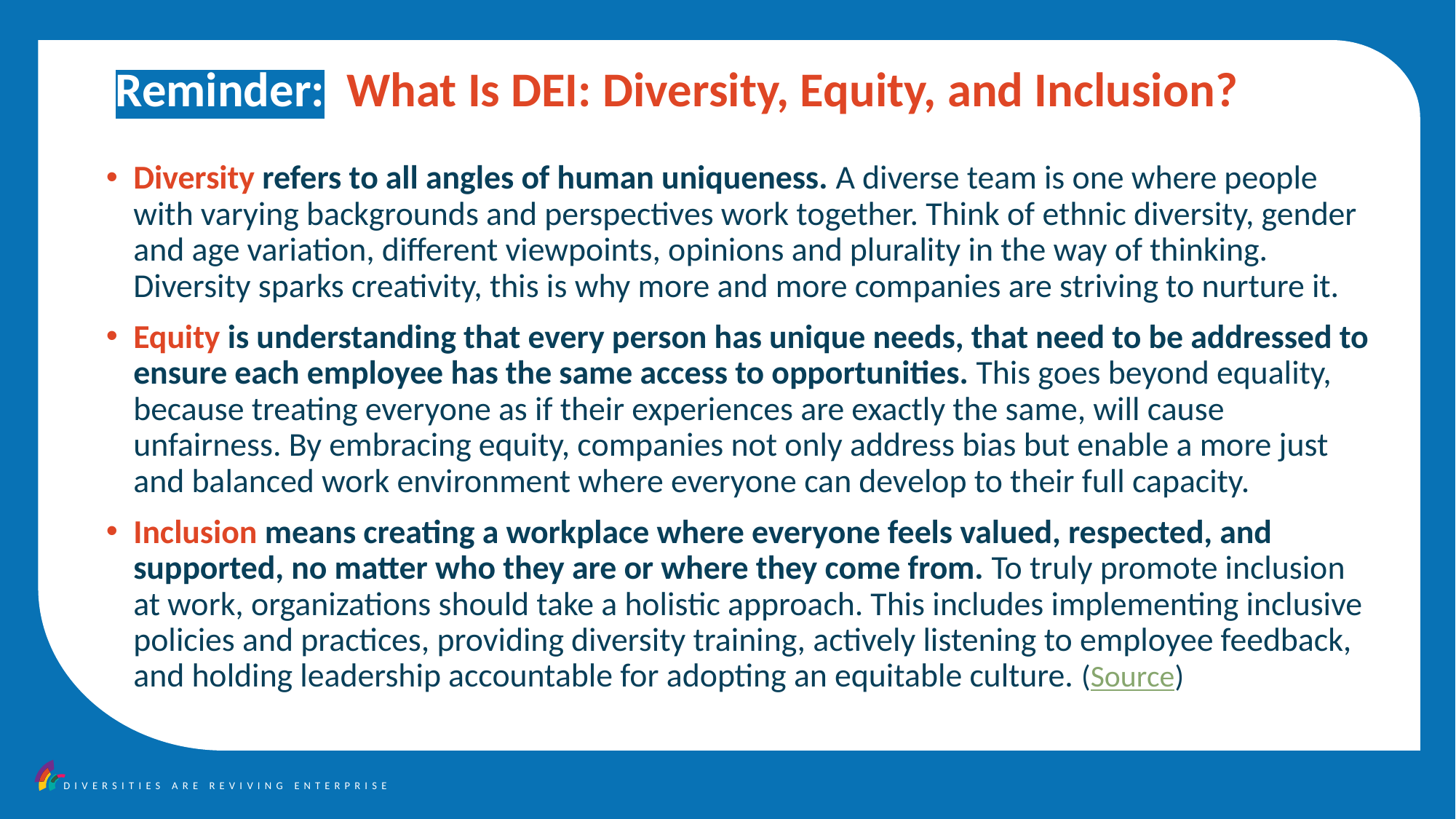

Reminder:  What Is DEI: Diversity, Equity, and Inclusion?
Diversity refers to all angles of human uniqueness. A diverse team is one where people with varying backgrounds and perspectives work together. Think of ethnic diversity, gender and age variation, different viewpoints, opinions and plurality in the way of thinking. Diversity sparks creativity, this is why more and more companies are striving to nurture it.
Equity is understanding that every person has unique needs, that need to be addressed to ensure each employee has the same access to opportunities. This goes beyond equality, because treating everyone as if their experiences are exactly the same, will cause unfairness. By embracing equity, companies not only address bias but enable a more just and balanced work environment where everyone can develop to their full capacity.
Inclusion means creating a workplace where everyone feels valued, respected, and supported, no matter who they are or where they come from. To truly promote inclusion at work, organizations should take a holistic approach. This includes implementing inclusive policies and practices, providing diversity training, actively listening to employee feedback, and holding leadership accountable for adopting an equitable culture. (Source)